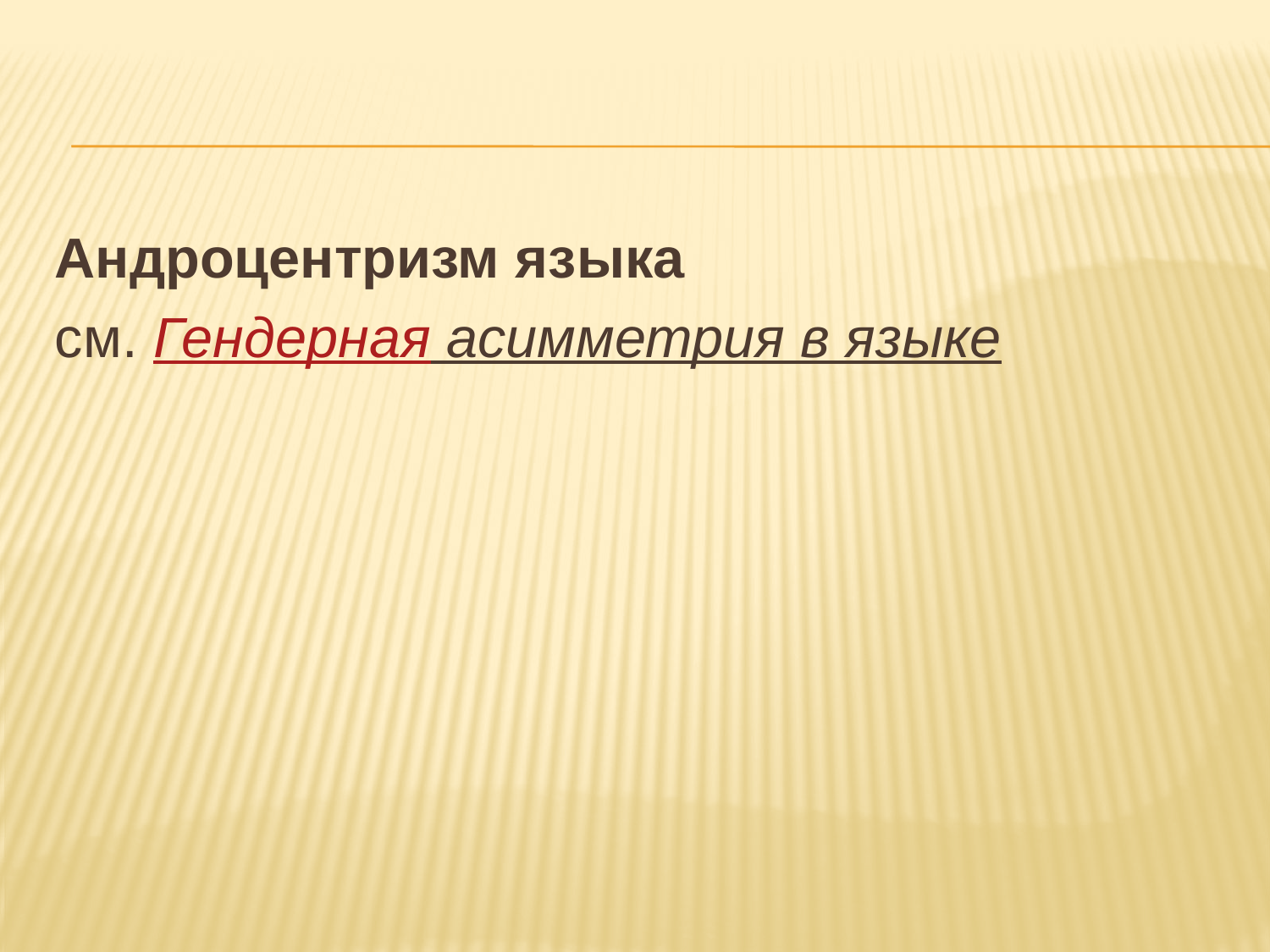

#
Андроцентризм языка
см. Гендерная асимметрия в языке